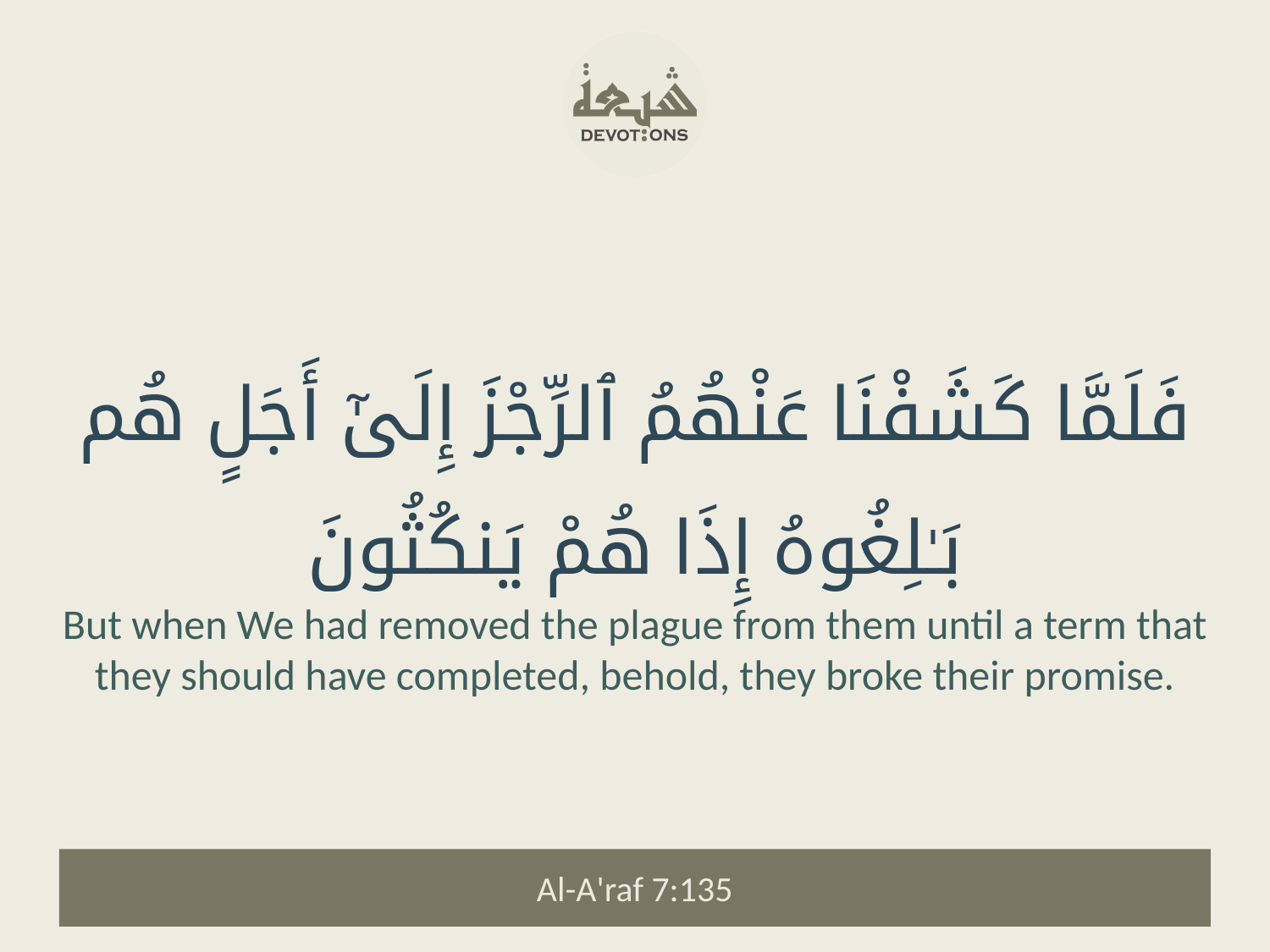

فَلَمَّا كَشَفْنَا عَنْهُمُ ٱلرِّجْزَ إِلَىٰٓ أَجَلٍ هُم بَـٰلِغُوهُ إِذَا هُمْ يَنكُثُونَ
But when We had removed the plague from them until a term that they should have completed, behold, they broke their promise.
Al-A'raf 7:135